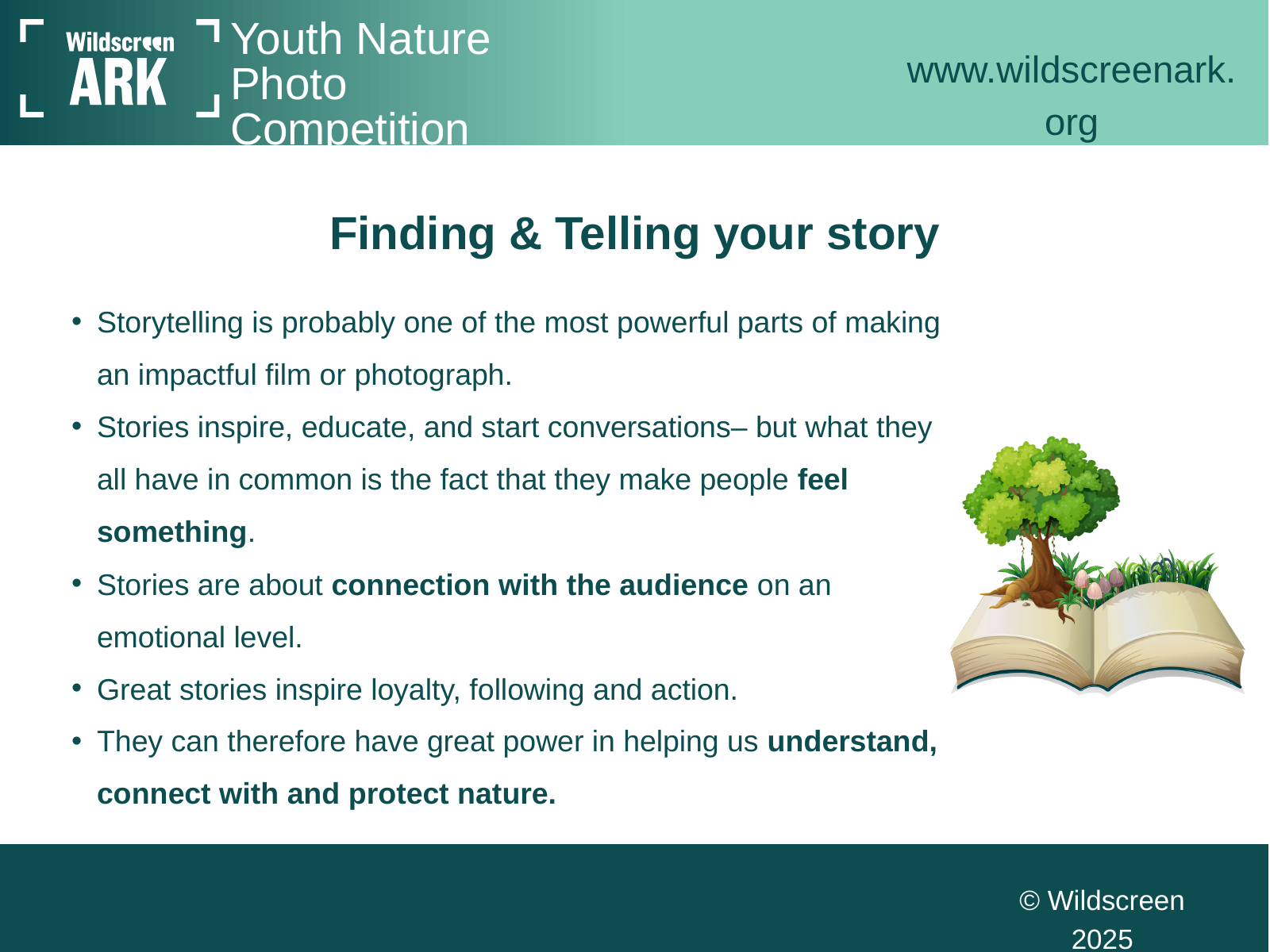

Youth Nature Photo Competition
www.wildscreenark.org
Finding & Telling your story

Storytelling is probably one of the most powerful parts of making an impactful film or photograph.
Stories inspire, educate, and start conversations– but what they all have in common is the fact that they make people feel something.
Stories are about connection with the audience on an emotional level.
Great stories inspire loyalty, following and action.
They can therefore have great power in helping us understand, connect with and protect nature.

© Wildscreen 2025